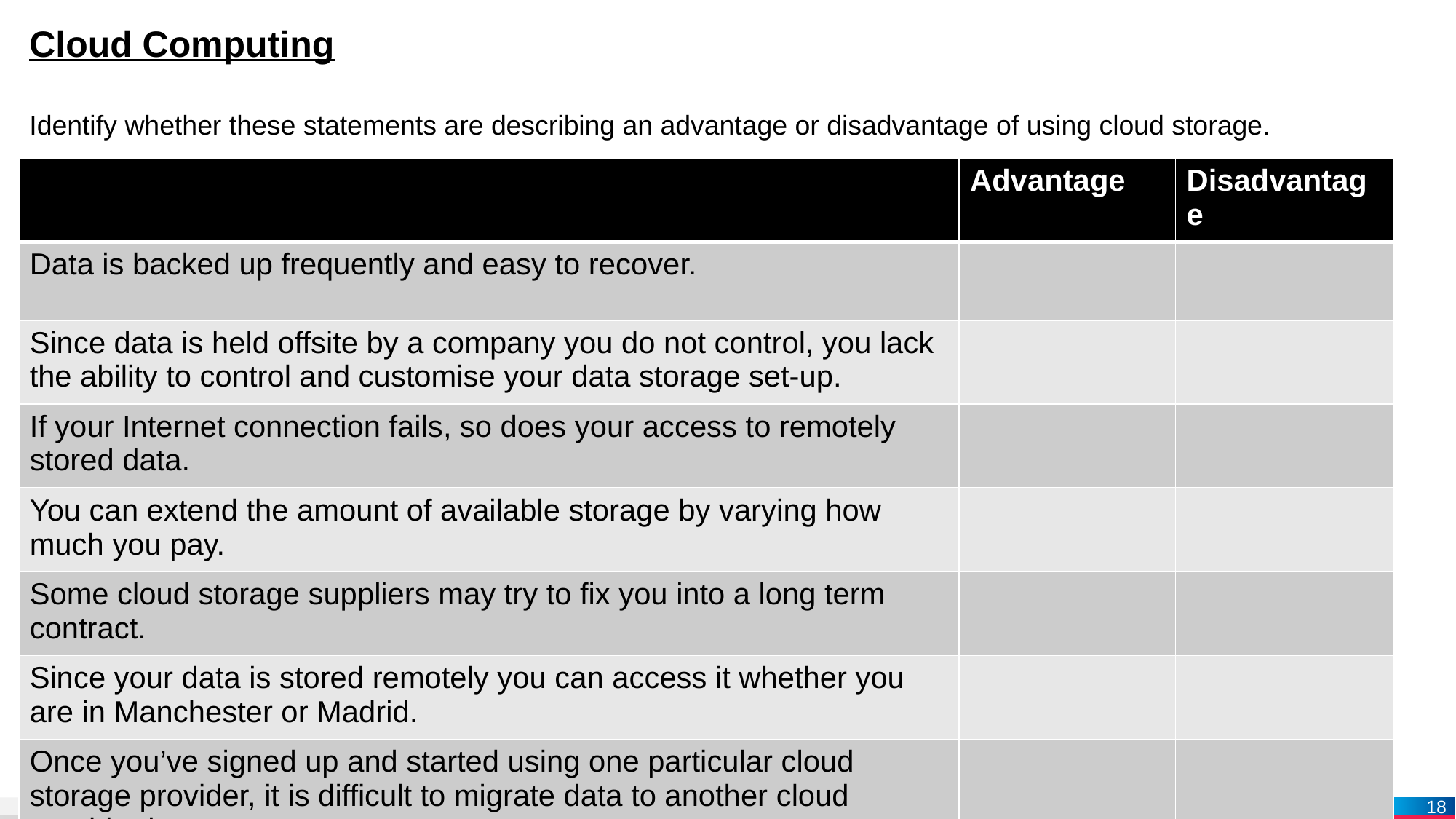

Cloud Computing

Identify whether these statements are describing an advantage or disadvantage of using cloud storage.
|  | Advantage | Disadvantage |
| --- | --- | --- |
| Data is backed up frequently and easy to recover. |  |  |
| Since data is held offsite by a company you do not control, you lack the ability to control and customise your data storage set-up. |  |  |
| If your Internet connection fails, so does your access to remotely stored data. |  |  |
| You can extend the amount of available storage by varying how much you pay. |  |  |
| Some cloud storage suppliers may try to fix you into a long term contract. |  |  |
| Since your data is stored remotely you can access it whether you are in Manchester or Madrid. |  |  |
| Once you’ve signed up and started using one particular cloud storage provider, it is difficult to migrate data to another cloud provider later on. |  |  |
18